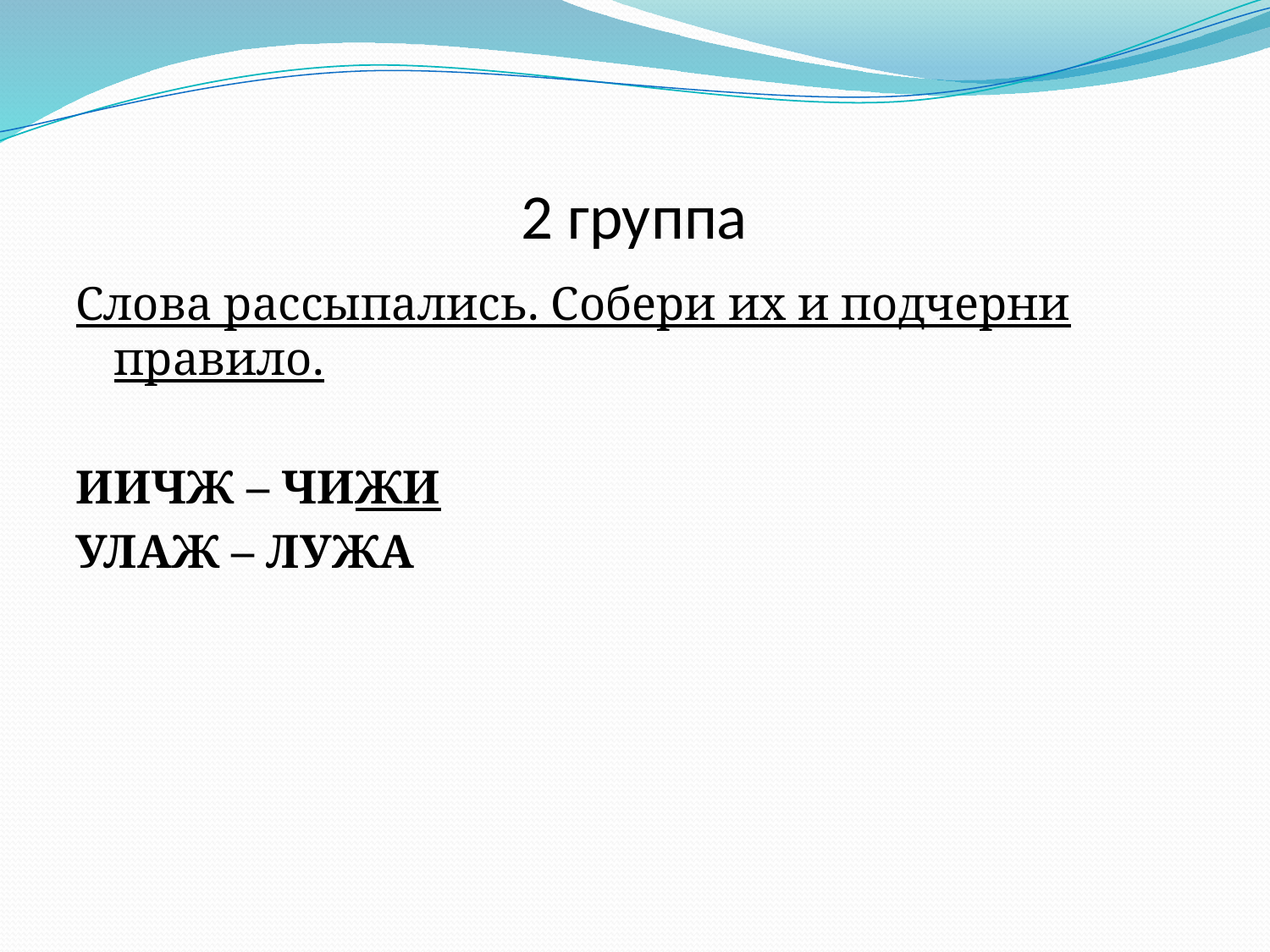

# 2 группа
Слова рассыпались. Собери их и подчерни правило.

ИИЧЖ – ЧИЖИ
УЛАЖ – ЛУЖА